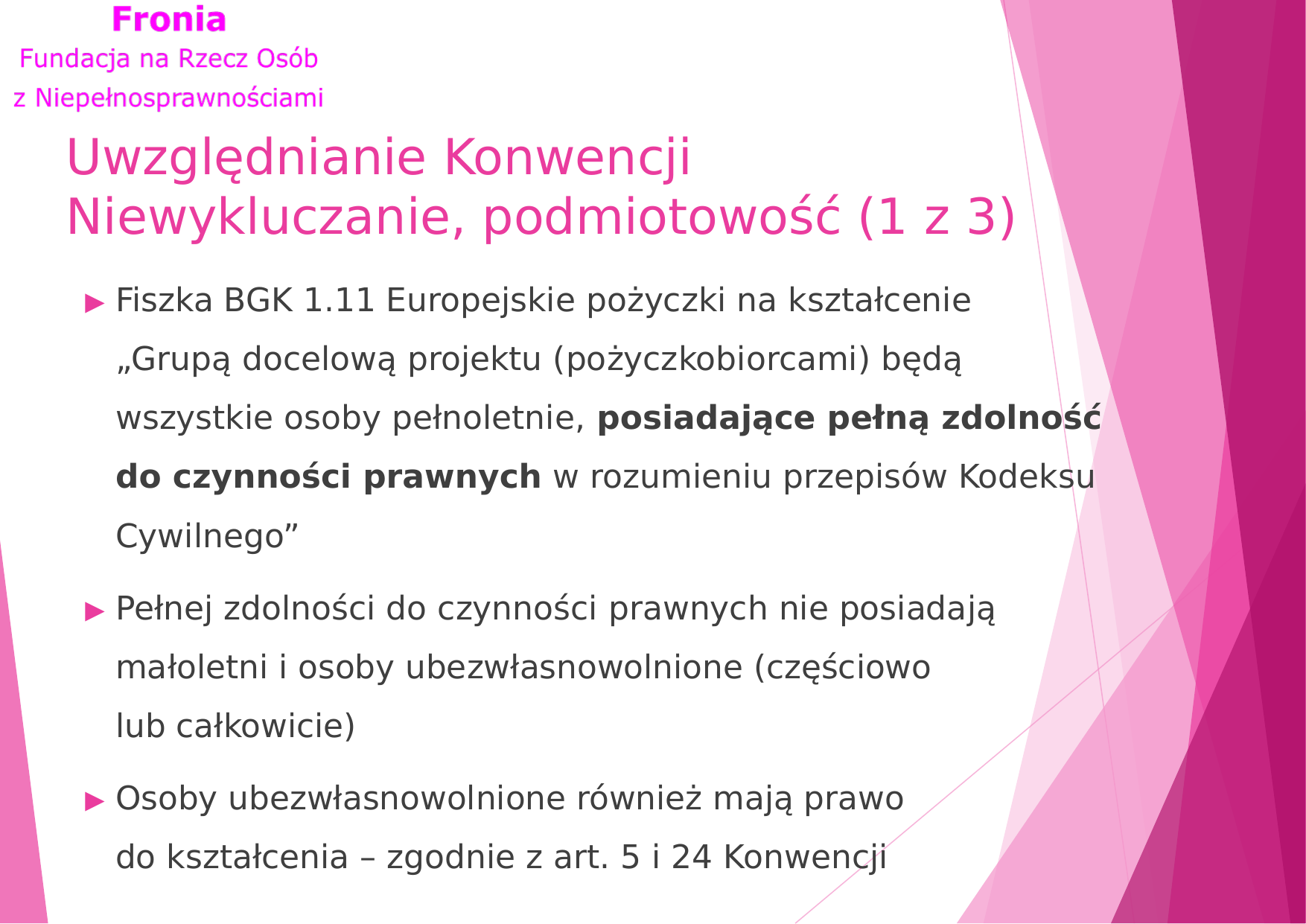

# Uwzględnianie Konwencji Niewykluczanie, podmiotowość (1 z 3)
Fiszka BGK 1.11 Europejskie pożyczki na kształcenie
„Grupą docelową projektu (pożyczkobiorcami) będą wszystkie osoby pełnoletnie, posiadające pełną zdolność do czynności prawnych w rozumieniu przepisów Kodeksu Cywilnego”
Pełnej zdolności do czynności prawnych nie posiadają małoletni i osoby ubezwłasnowolnione (częściowo lub całkowicie)
Osoby ubezwłasnowolnione również mają prawo do kształcenia – zgodnie z art. 5 i 24 Konwencji